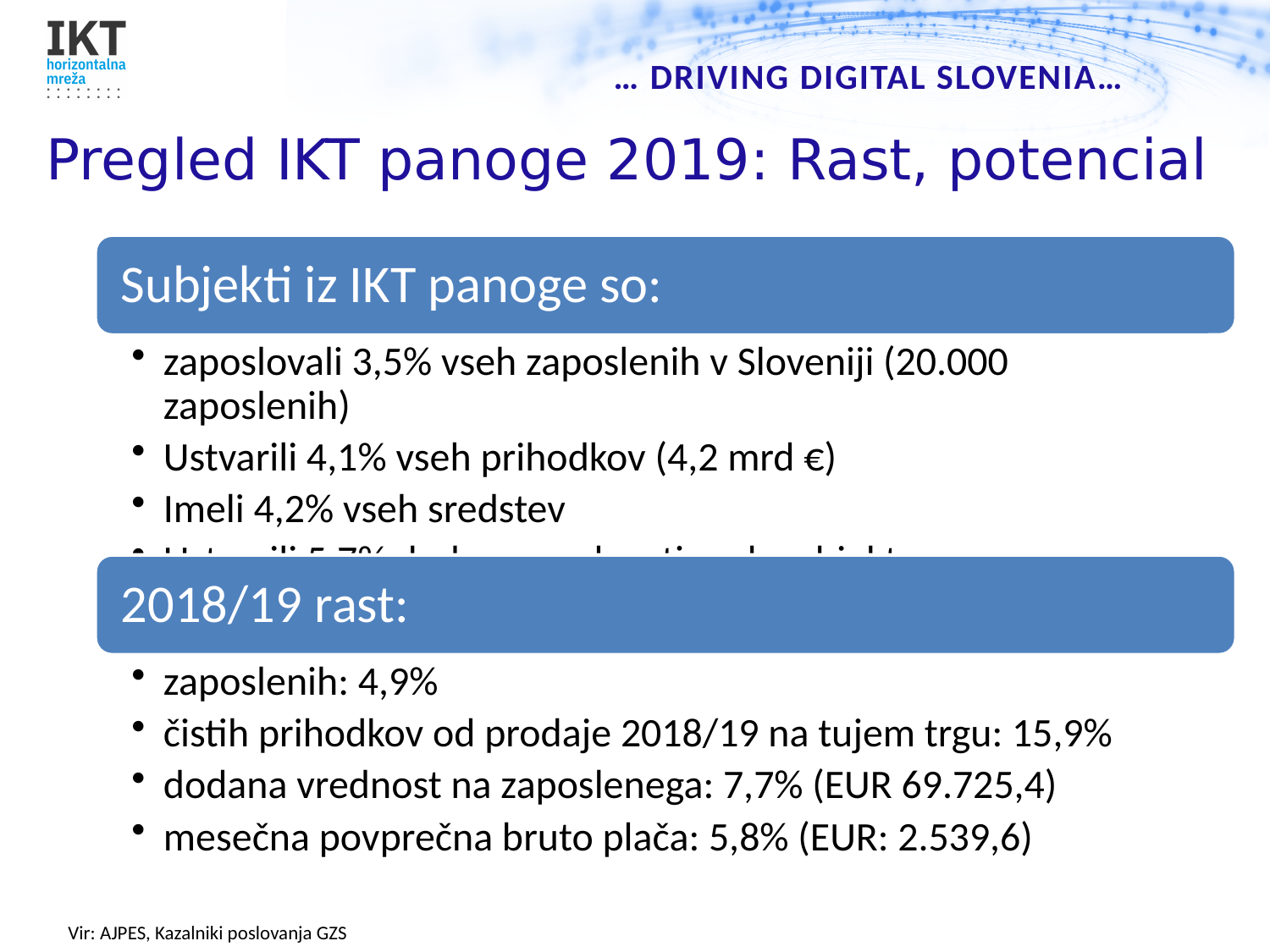

# Pregled IKT panoge 2019: Rast, potencial
Subjekti iz IKT panoge so:
zaposlovali 3,5% vseh zaposlenih v Sloveniji (20.000 zaposlenih)
Ustvarili 4,1% vseh prihodkov (4,2 mrd €)
Imeli 4,2% vseh sredstev
Ustvarili 5,7% dodane vrednosti vseh subjektov
2018/19 rast:
zaposlenih: 4,9%
čistih prihodkov od prodaje 2018/19 na tujem trgu: 15,9%
dodana vrednost na zaposlenega: 7,7% (EUR 69.725,4)
mesečna povprečna bruto plača: 5,8% (EUR: 2.539,6)
Vir: AJPES, Kazalniki poslovanja GZS